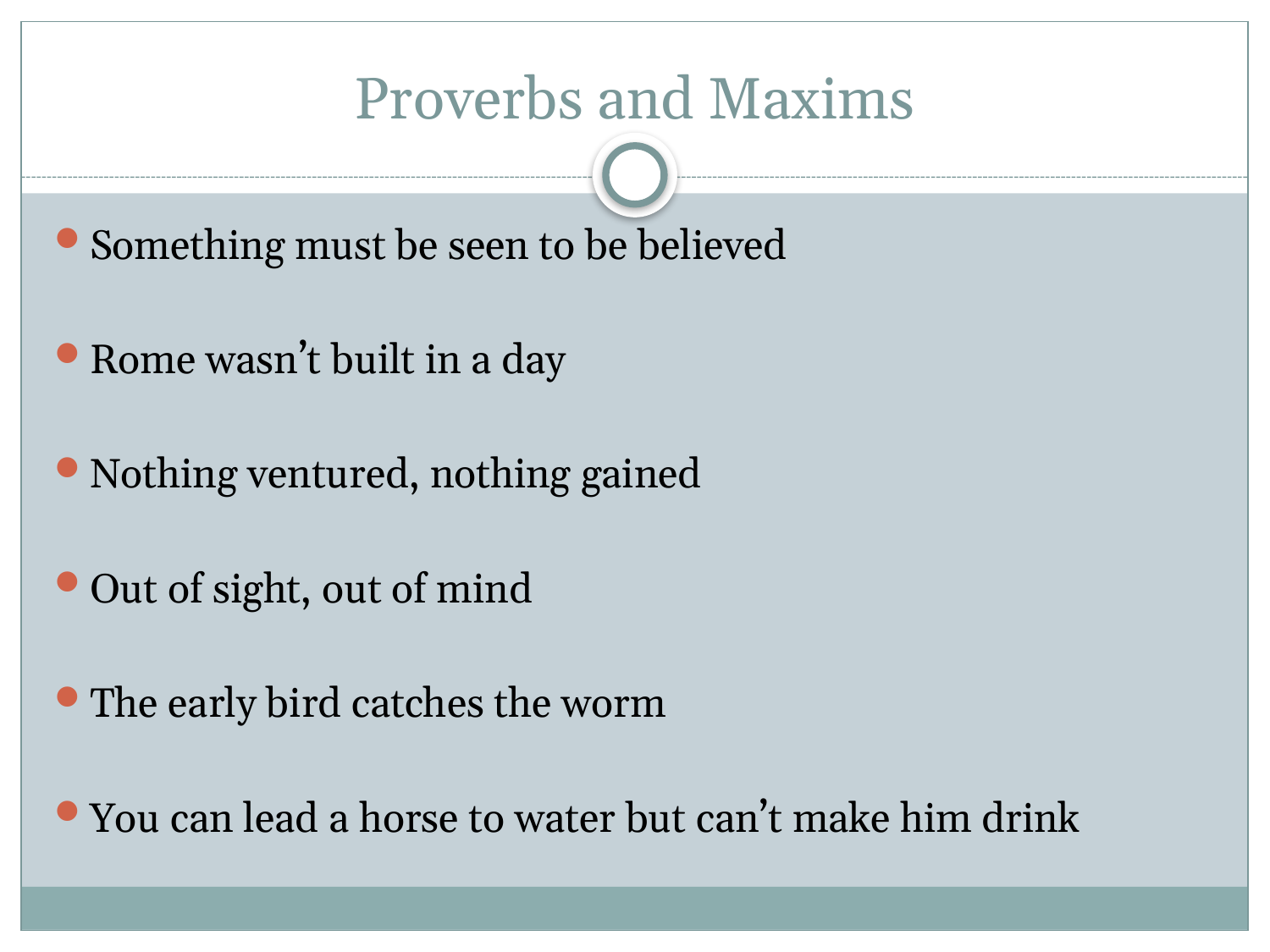

# Proverbs and Maxims
Something must be seen to be believed

Rome wasn’t built in a day

Nothing ventured, nothing gained

Out of sight, out of mind

The early bird catches the worm

You can lead a horse to water but can’t make him drink